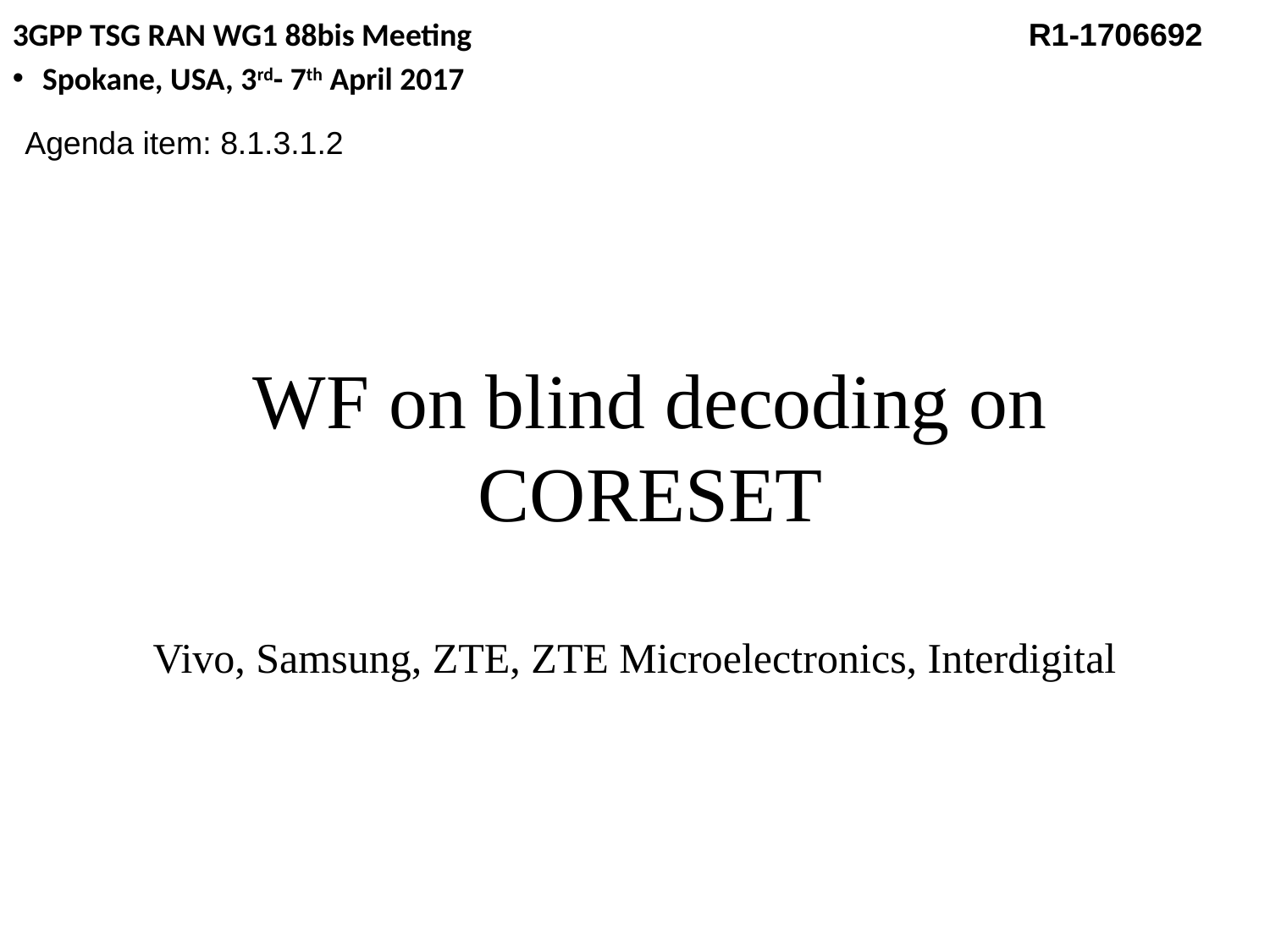

3GPP TSG RAN WG1 88bis Meeting  		                       		R1-1706692
Spokane, USA, 3rd- 7th April 2017
Agenda item: 8.1.3.1.2
# WF on blind decoding on CORESET
Vivo, Samsung, ZTE, ZTE Microelectronics, Interdigital